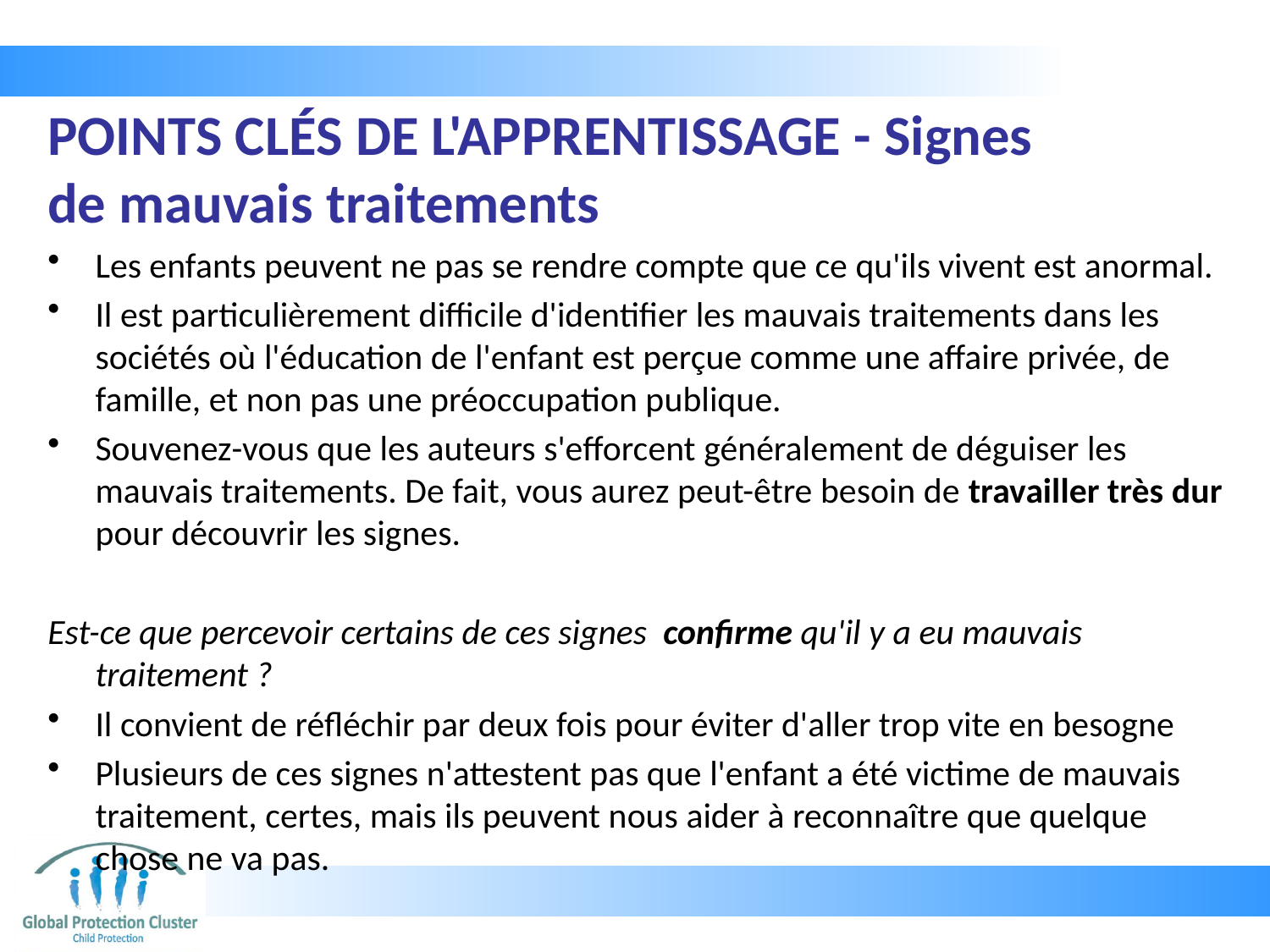

# POINTS CLÉS DE L'APPRENTISSAGE - Signes de mauvais traitements
Les enfants peuvent ne pas se rendre compte que ce qu'ils vivent est anormal.
Il est particulièrement difficile d'identifier les mauvais traitements dans les sociétés où l'éducation de l'enfant est perçue comme une affaire privée, de famille, et non pas une préoccupation publique.
Souvenez-vous que les auteurs s'efforcent généralement de déguiser les mauvais traitements. De fait, vous aurez peut-être besoin de travailler très dur pour découvrir les signes.

Est-ce que percevoir certains de ces signes  confirme qu'il y a eu mauvais traitement ?
Il convient de réfléchir par deux fois pour éviter d'aller trop vite en besogne
Plusieurs de ces signes n'attestent pas que l'enfant a été victime de mauvais traitement, certes, mais ils peuvent nous aider à reconnaître que quelque chose ne va pas.